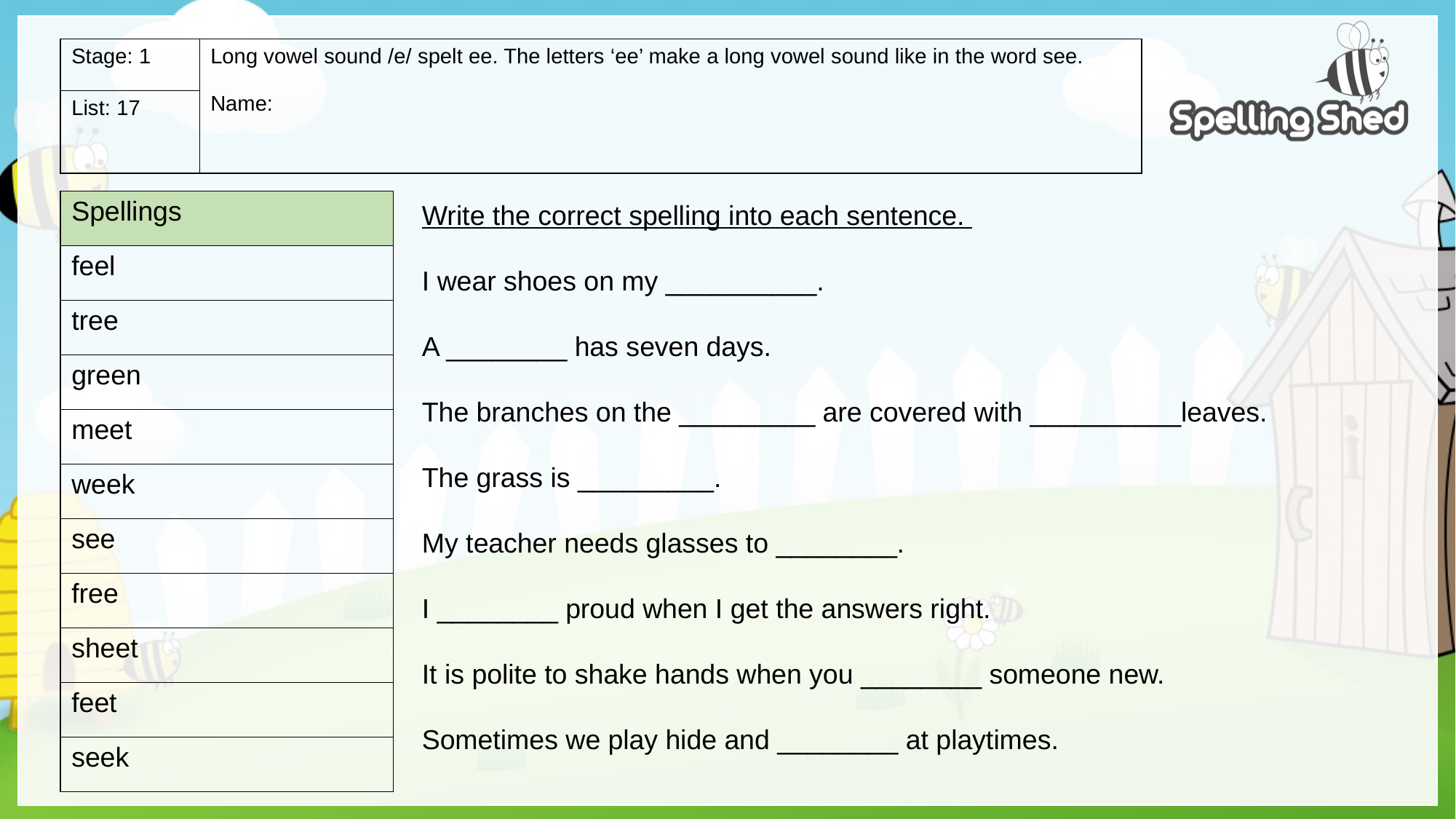

| Stage: 1 | Long vowel sound /e/ spelt ee. The letters ‘ee’ make a long vowel sound like in the word see. Name: |
| --- | --- |
| List: 17 |  |
| Spellings |
| --- |
| feel |
| tree |
| green |
| meet |
| week |
| see |
| free |
| sheet |
| feet |
| seek |
Write the correct spelling into each sentence.

I wear shoes on my __________.

A ________ has seven days.

The branches on the _________ are covered with __________leaves.

The grass is _________.

My teacher needs glasses to ________.

I ________ proud when I get the answers right.

It is polite to shake hands when you ________ someone new.

Sometimes we play hide and ________ at playtimes.